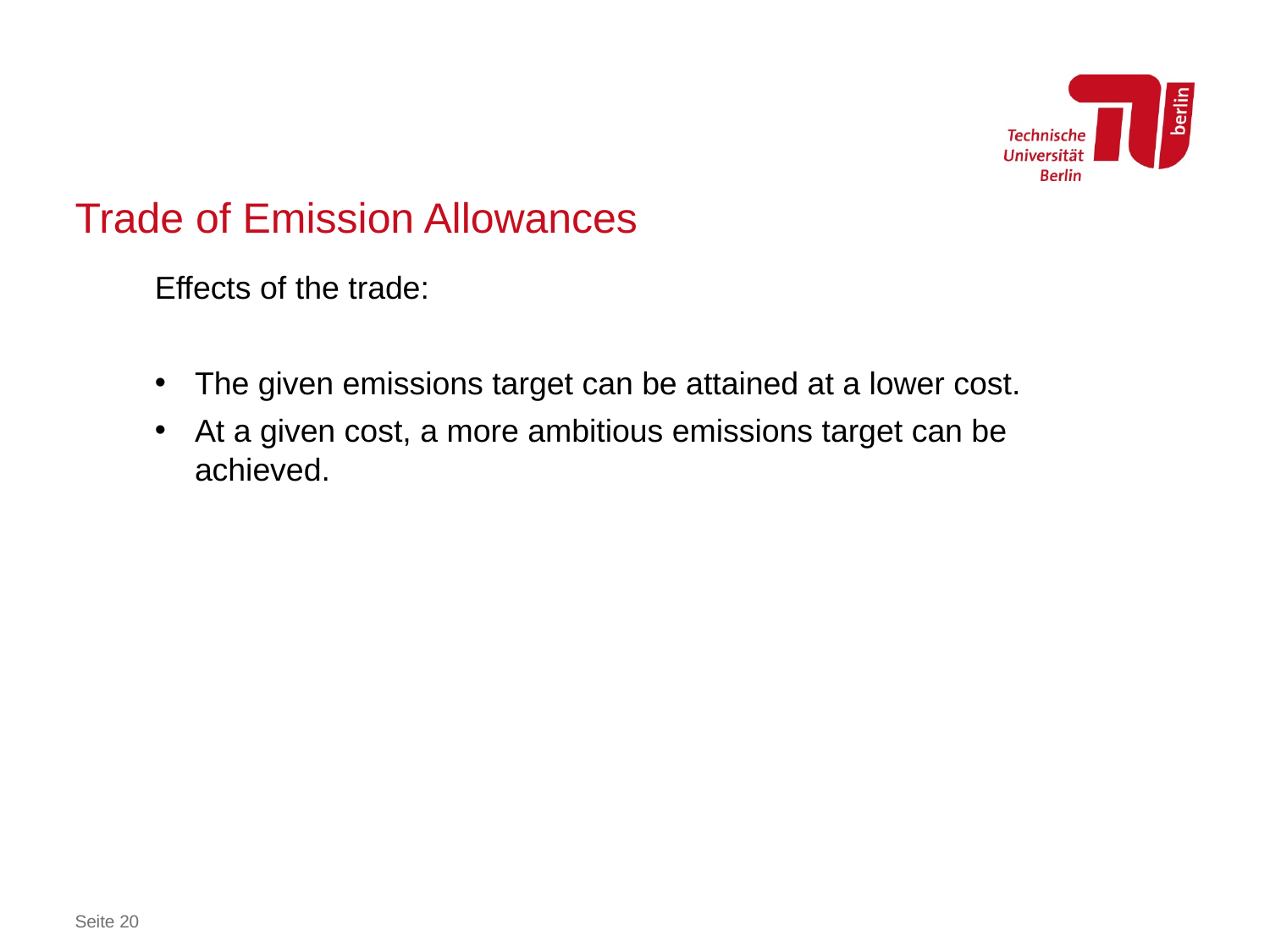

# Trade of Emission Allowances
Effects of the trade:

The given emissions target can be attained at a lower cost.
At a given cost, a more ambitious emissions target can be achieved.
Seite 20